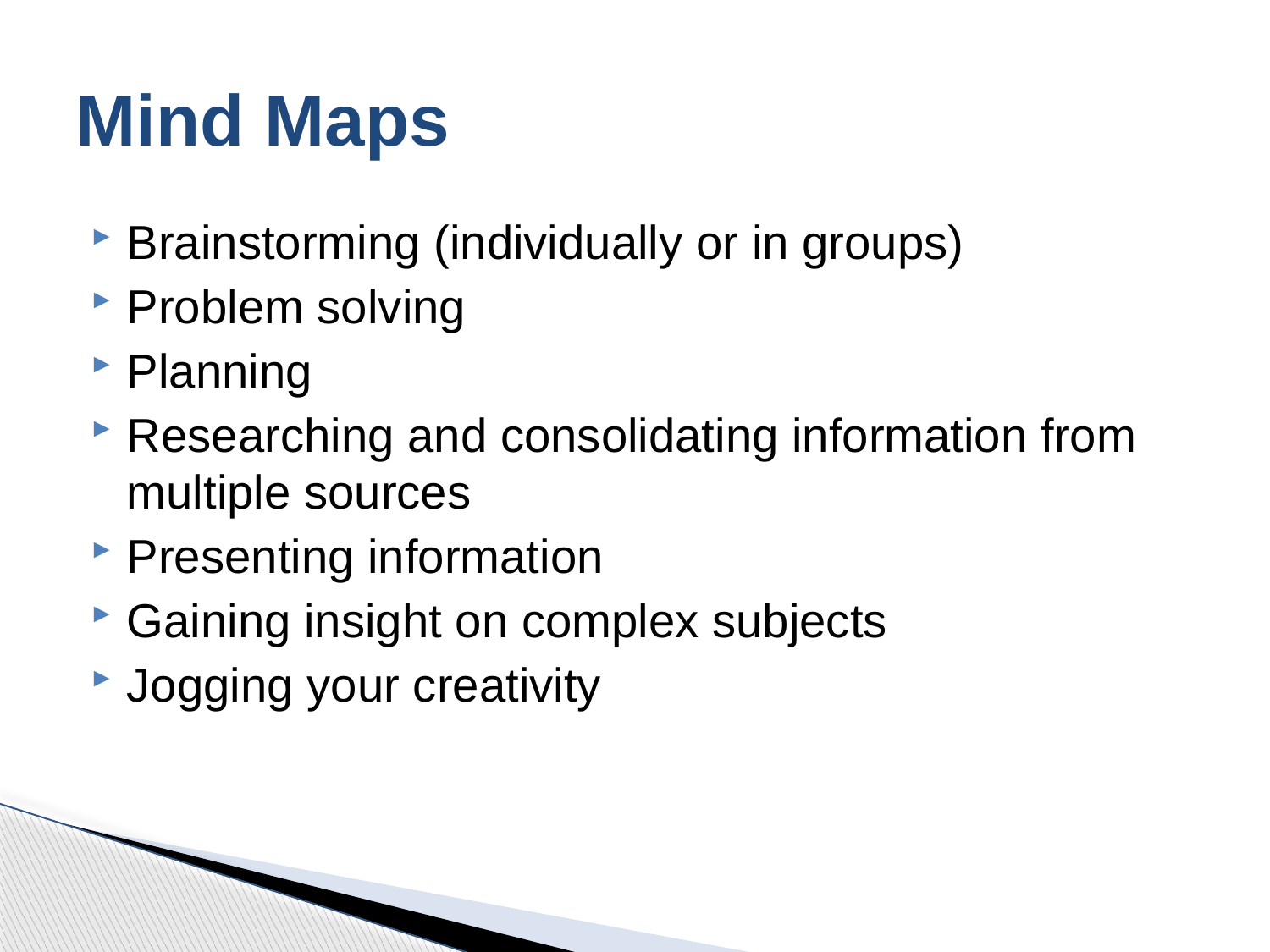

# Mind Maps
Brainstorming (individually or in groups)
Problem solving
Planning
Researching and consolidating information from multiple sources
Presenting information
Gaining insight on complex subjects
Jogging your creativity